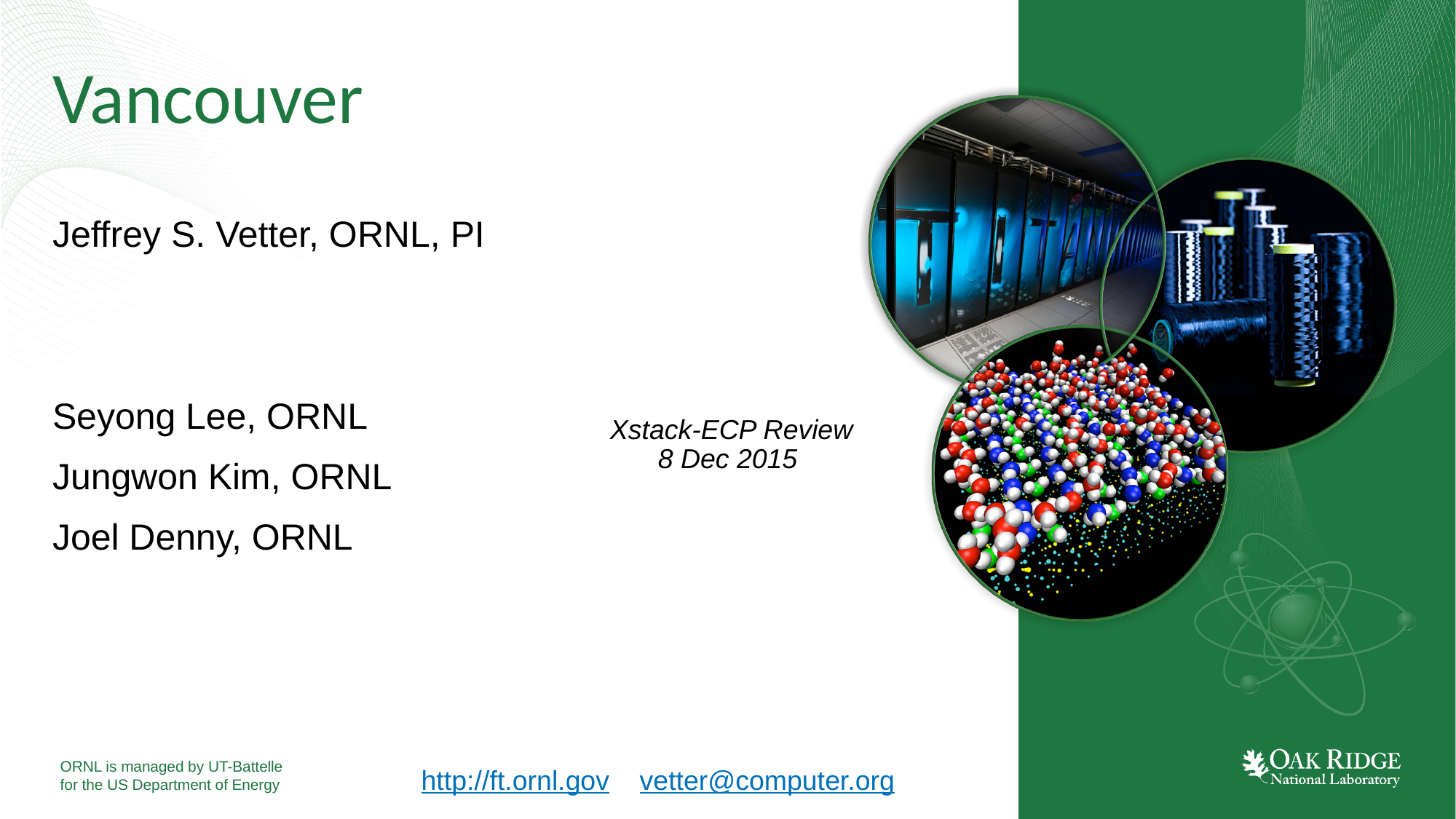

# Vancouver
Jeffrey S. Vetter, ORNL, PI

Seyong Lee, ORNL
Jungwon Kim, ORNL
Joel Denny, ORNL

Xstack-ECP Review
8 Dec 2015
http://ft.ornl.gov	vetter@computer.org